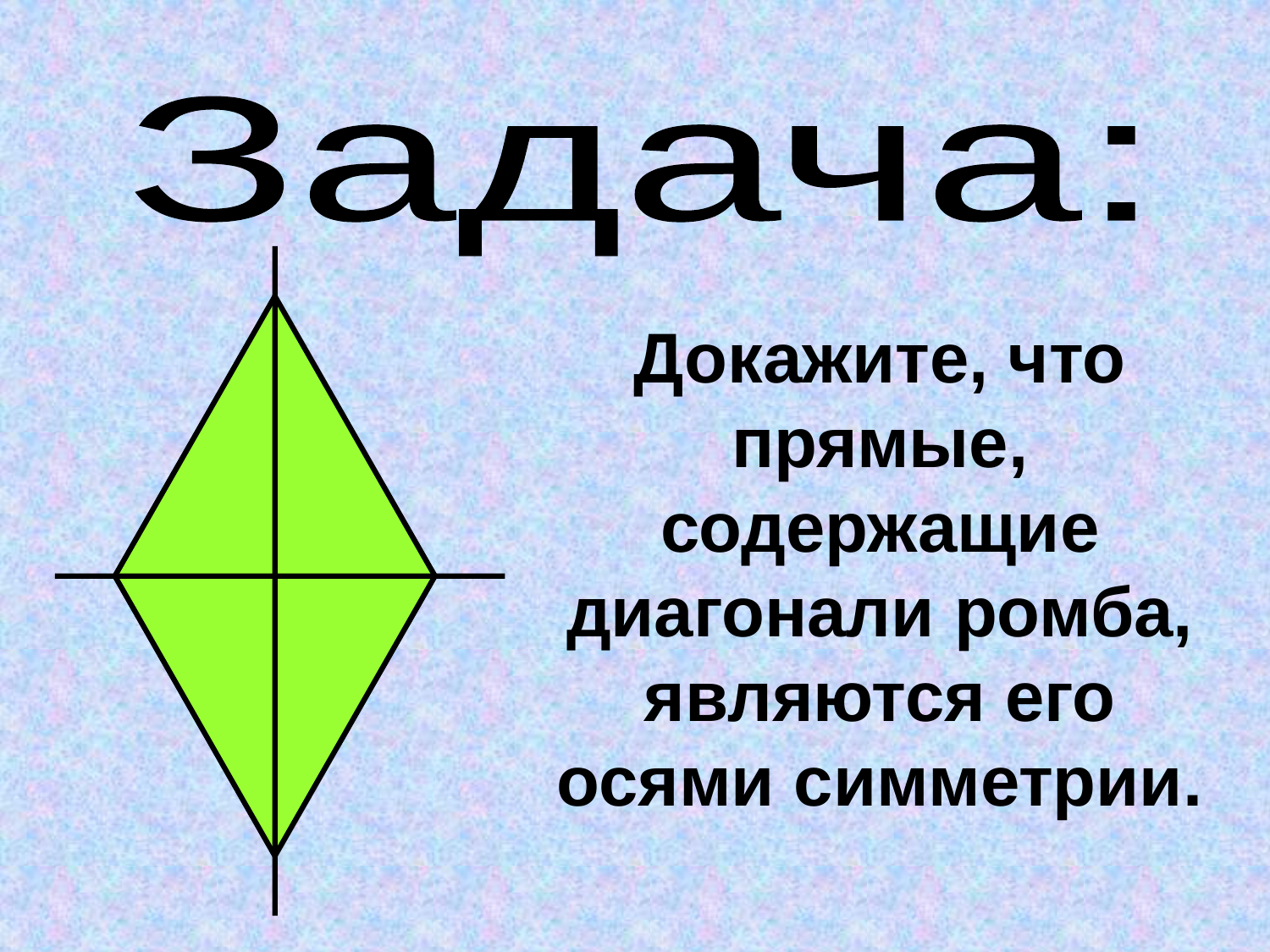

Задача:

Докажите, что прямые, содержащие диагонали ромба, являются его осями симметрии.